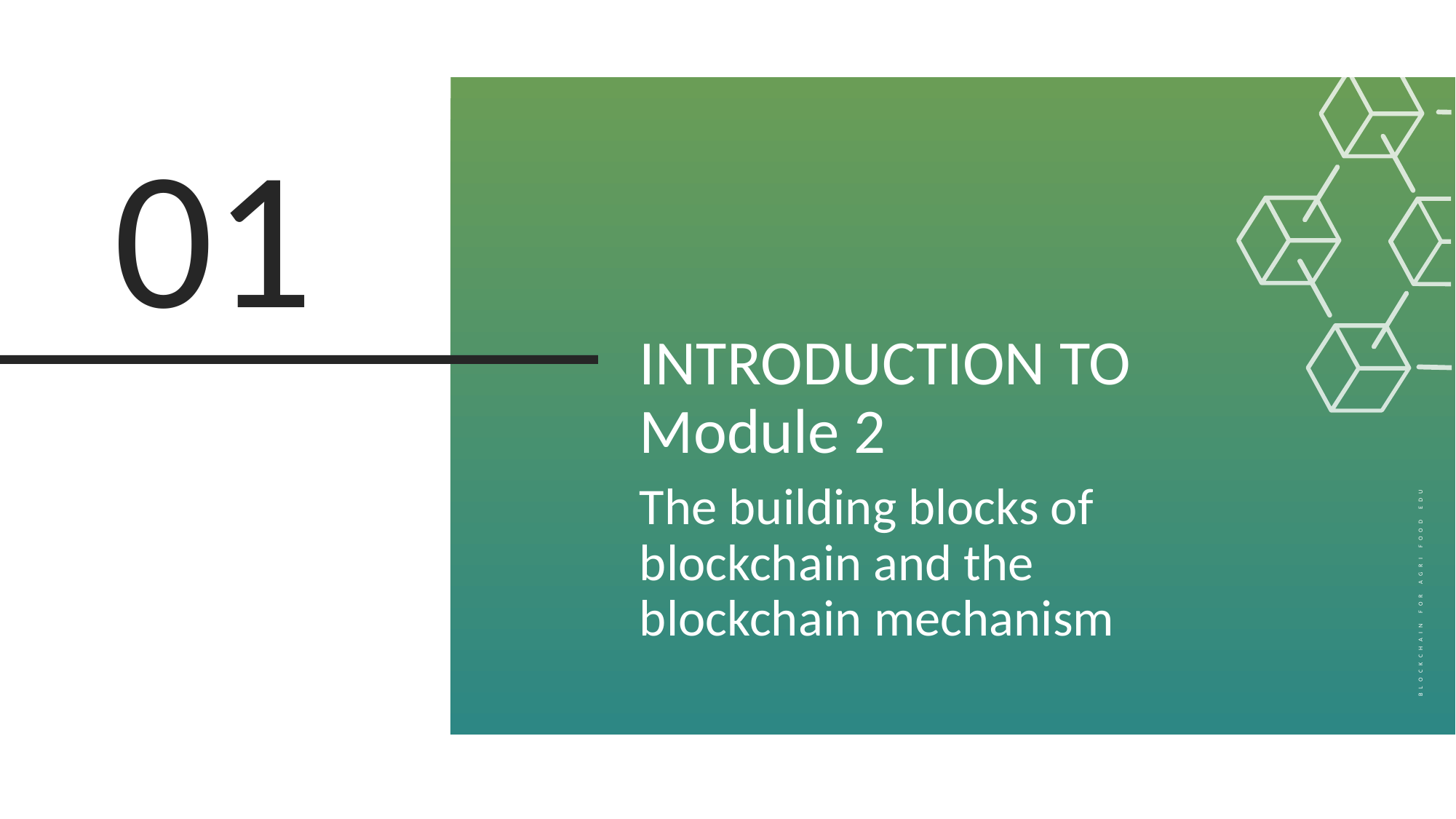

01
INTRODUCTION TO Module 2
The building blocks of blockchain and the blockchain mechanism